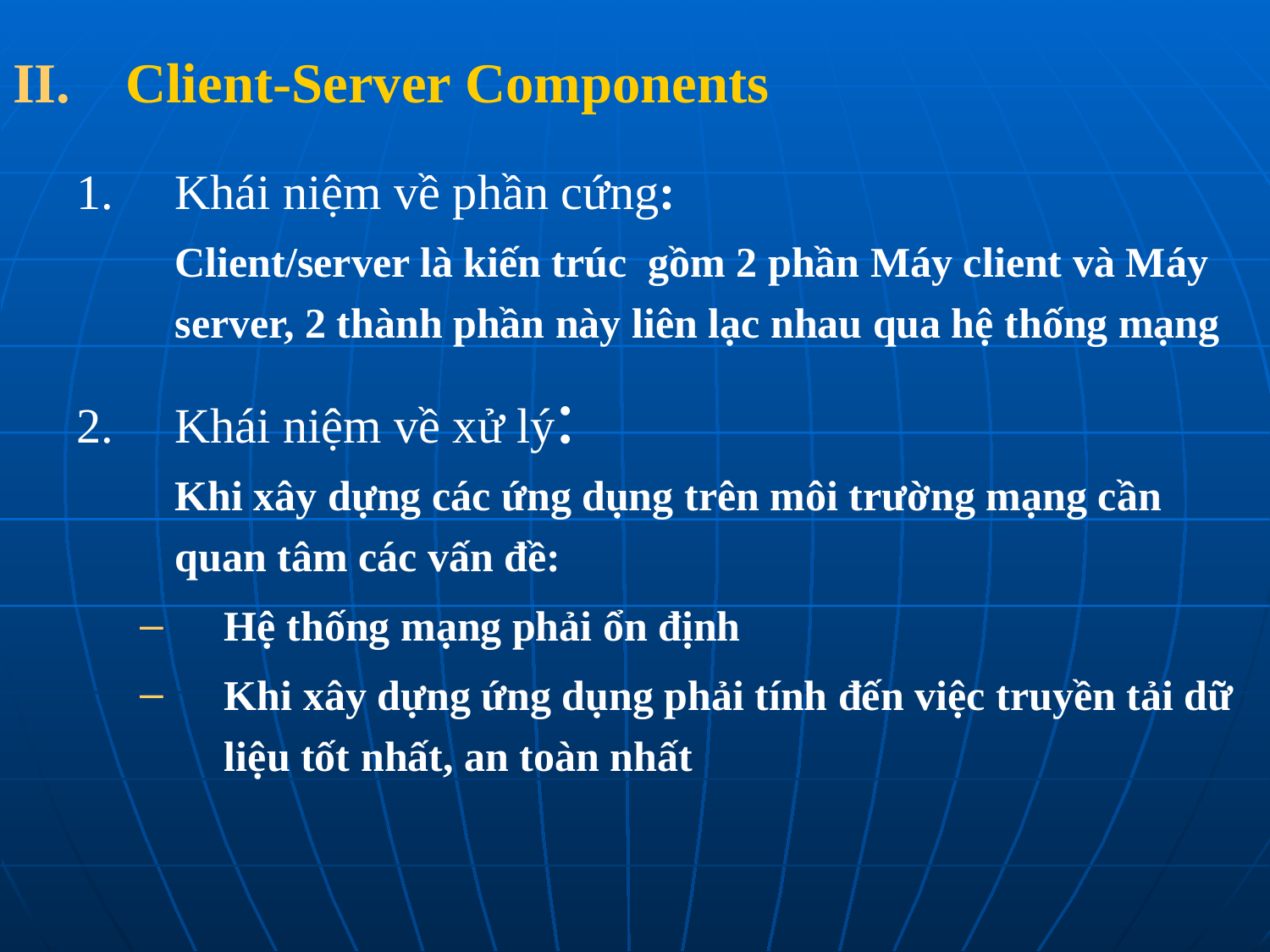

Client-Server Components
Khái niệm về phần cứng:
Client/server là kiến trúc  gồm 2 phần Máy client và Máy server, 2 thành phần này liên lạc nhau qua hệ thống mạng
Khái niệm về xử lý:
Khi xây dựng các ứng dụng trên môi trường mạng cần quan tâm các vấn đề:
Hệ thống mạng phải ổn định
Khi xây dựng ứng dụng phải tính đến việc truyền tải dữ liệu tốt nhất, an toàn nhất